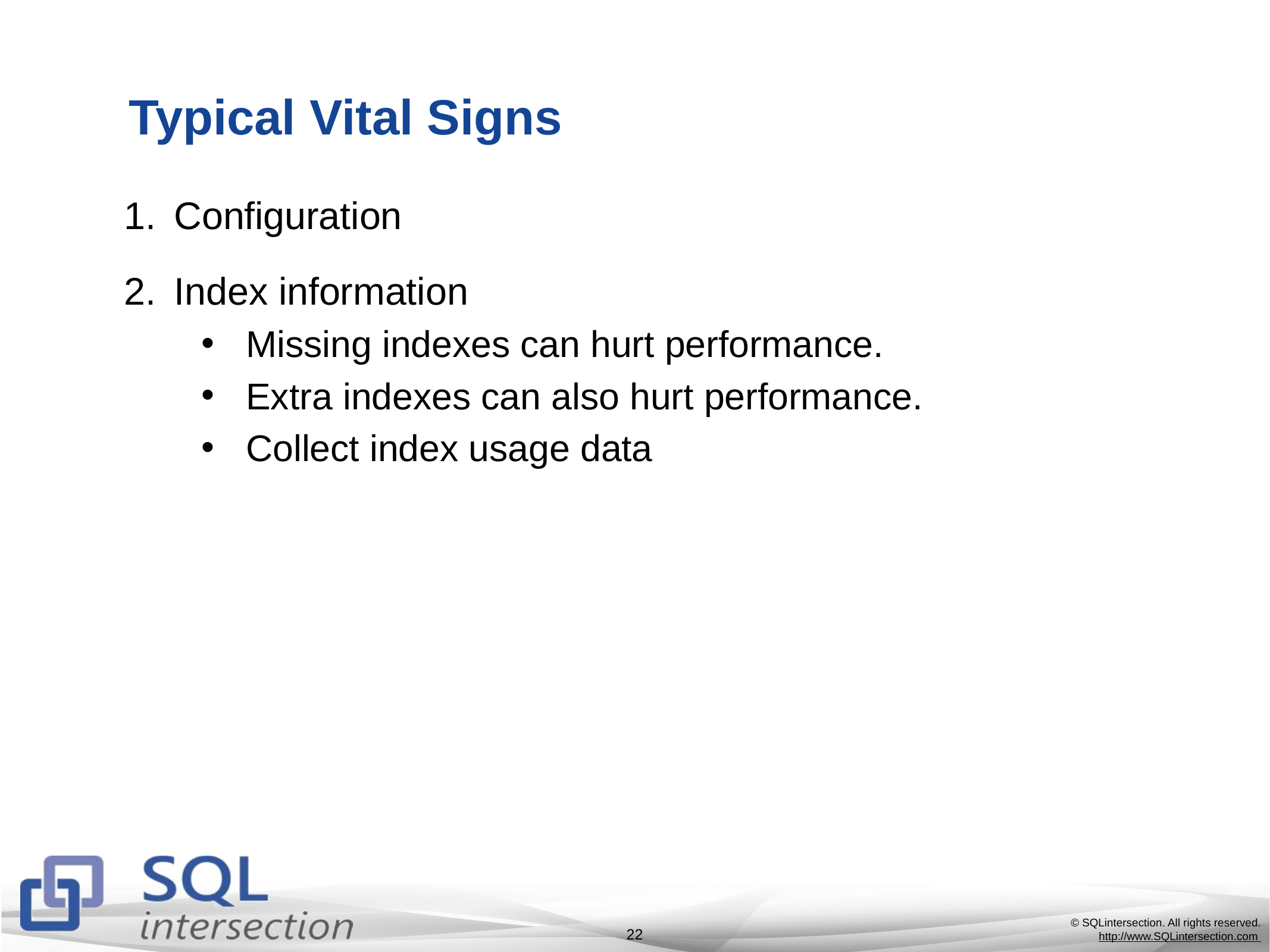

# Typical Vital Signs
Configuration
Index information
Missing indexes can hurt performance.
Extra indexes can also hurt performance.
Collect index usage data